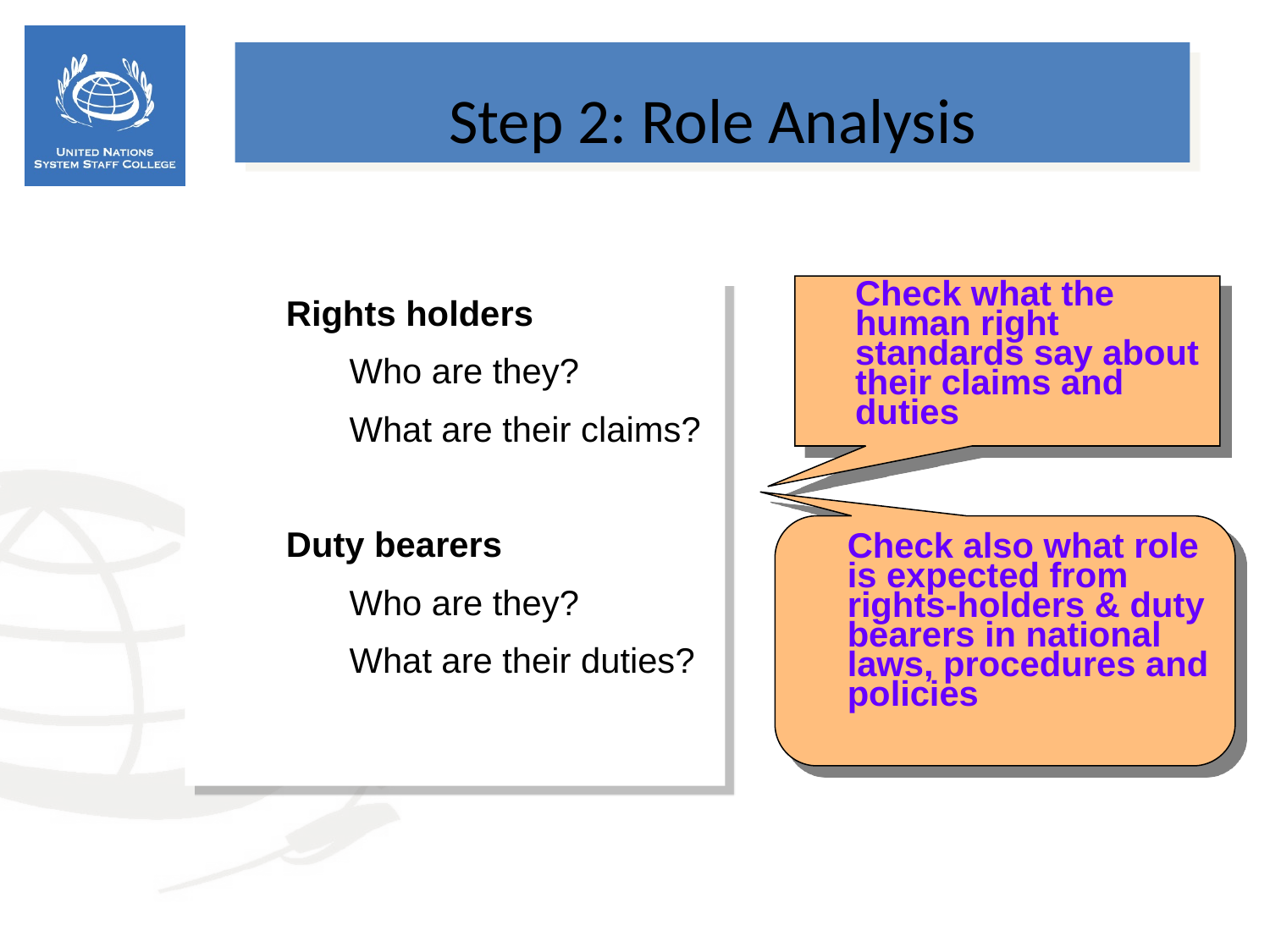

Step 2: Role Analysis
Rights holders
Who are they?
What are their claims?

Duty bearers
Who are they?
What are their duties?
	Check what the human right standards say about their claims and duties

	Check also what role is expected from rights-holders & duty bearers in national laws, procedures and policies